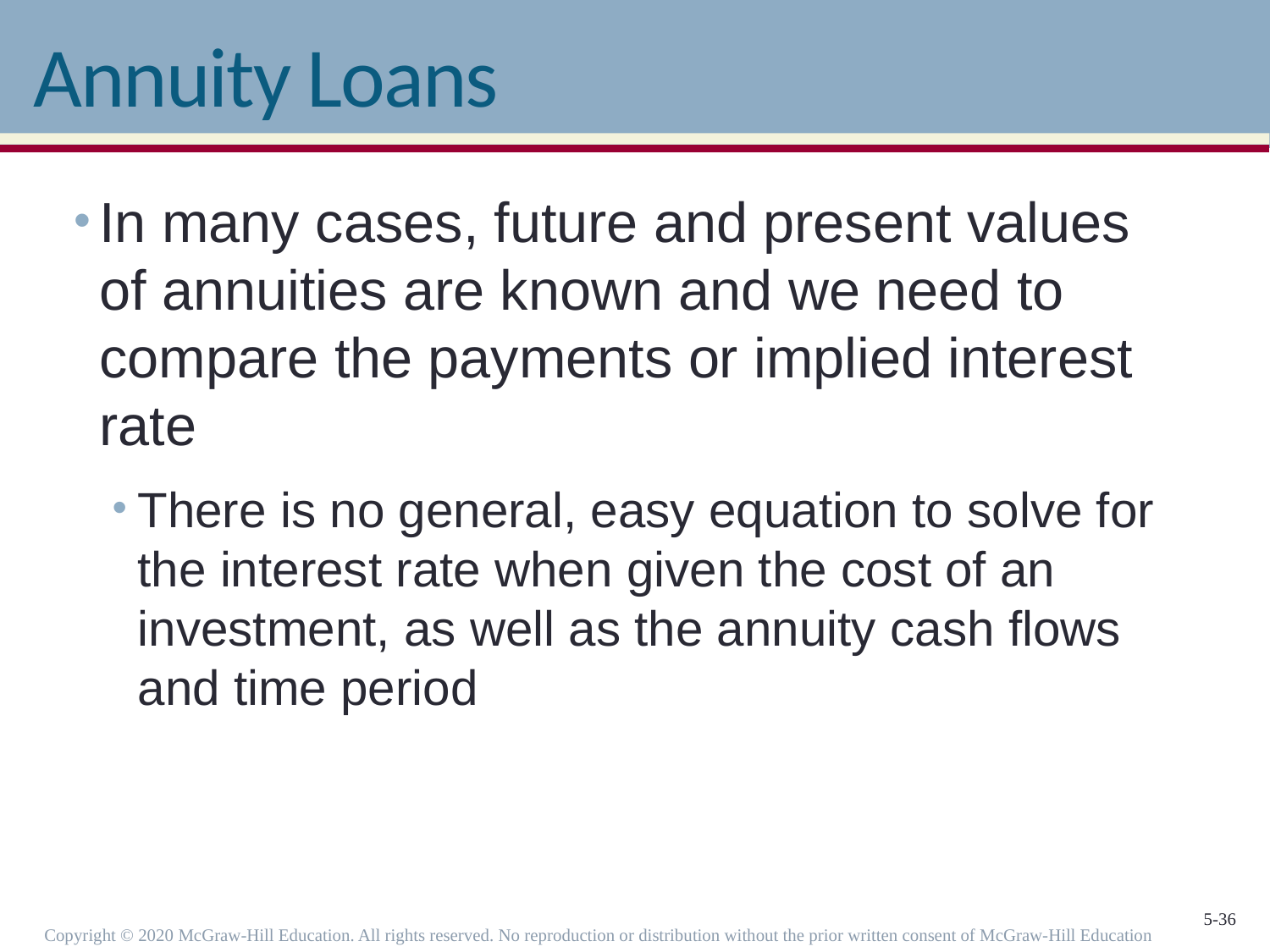

# Annuity Loans
In many cases, future and present values of annuities are known and we need to compare the payments or implied interest rate
There is no general, easy equation to solve for the interest rate when given the cost of an investment, as well as the annuity cash flows and time period
Copyright © 2020 McGraw-Hill Education. All rights reserved. No reproduction or distribution without the prior written consent of McGraw-Hill Education